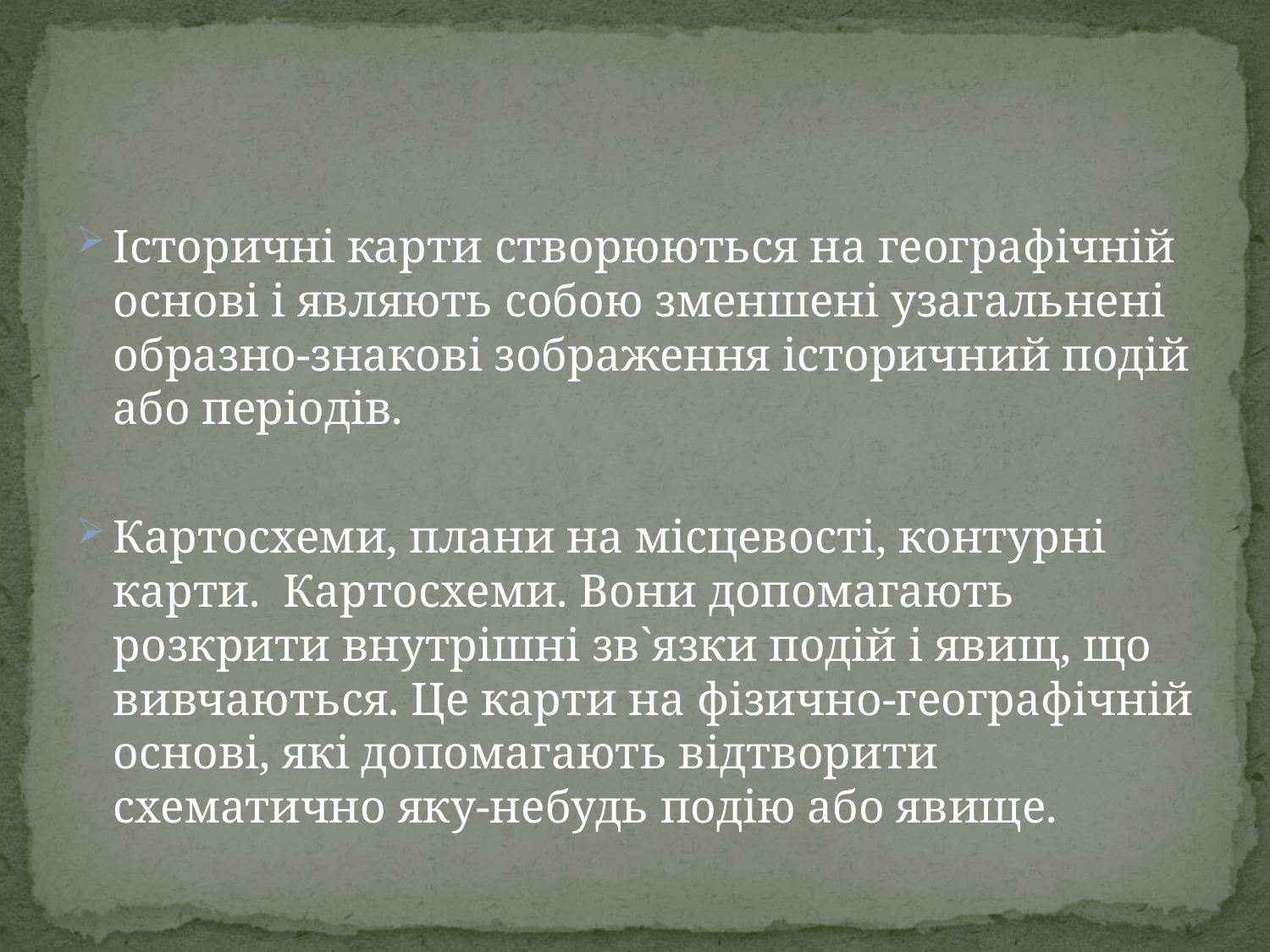

#
Історичні карти створюються на географічній основі і являють собою зменшені узагальнені образно-знакові зображення історичний подій або періодів.

Картосхеми, плани на місцевості, контурні карти.  Картосхеми. Вони допомагають розкрити внутрішні зв`язки подій і явищ, що вивчаються. Це карти на фізично-географічній основі, які допомагають відтворити схематично яку-небудь подію або явище.